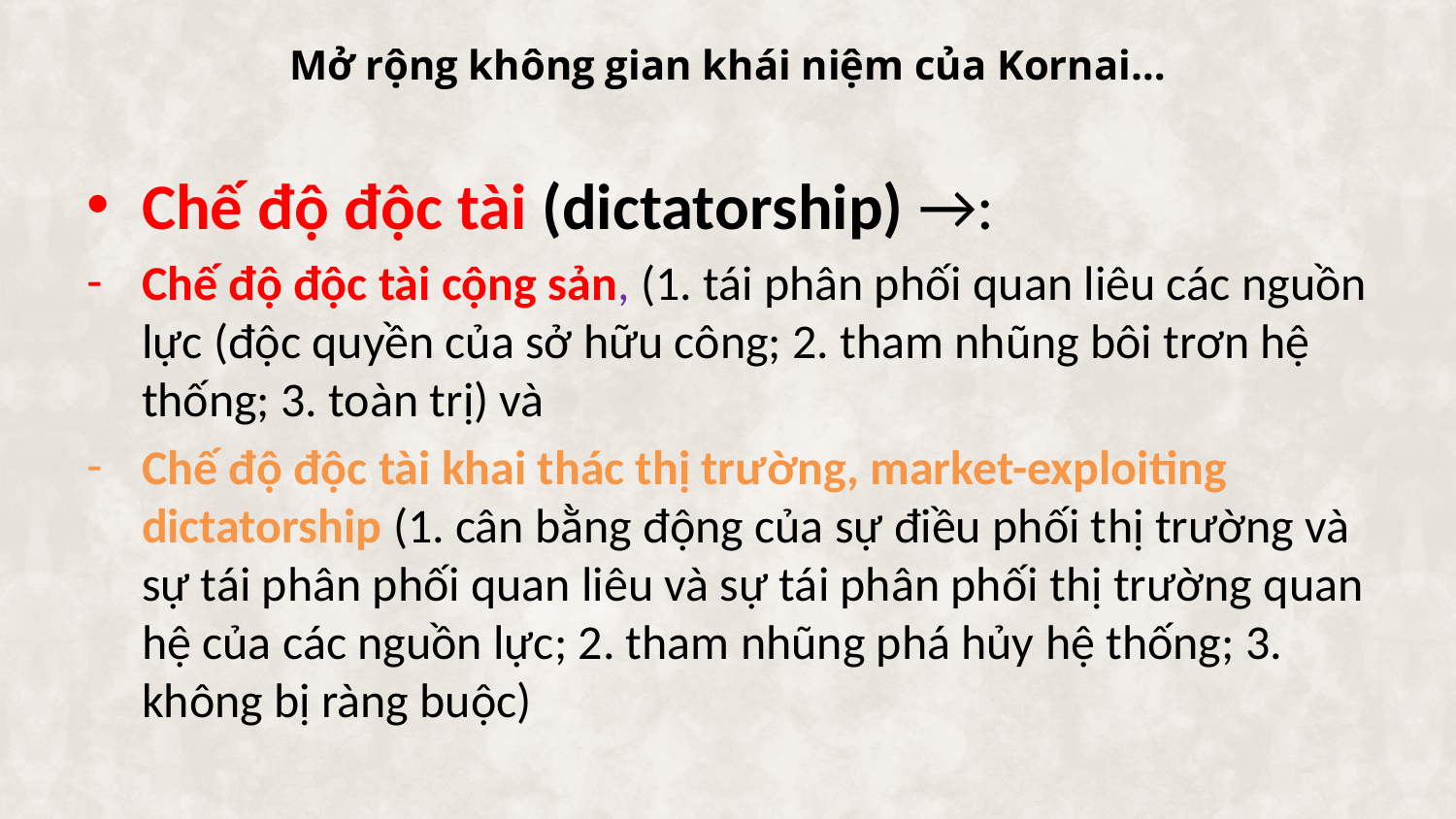

# Mở rộng không gian khái niệm của Kornai…
Chế độ độc tài (dictatorship) →:
Chế độ độc tài cộng sản, (1. tái phân phối quan liêu các nguồn lực (độc quyền của sở hữu công; 2. tham nhũng bôi trơn hệ thống; 3. toàn trị) và
Chế độ độc tài khai thác thị trường, market-exploiting dictatorship (1. cân bằng động của sự điều phối thị trường và sự tái phân phối quan liêu và sự tái phân phối thị trường quan hệ của các nguồn lực; 2. tham nhũng phá hủy hệ thống; 3. không bị ràng buộc)